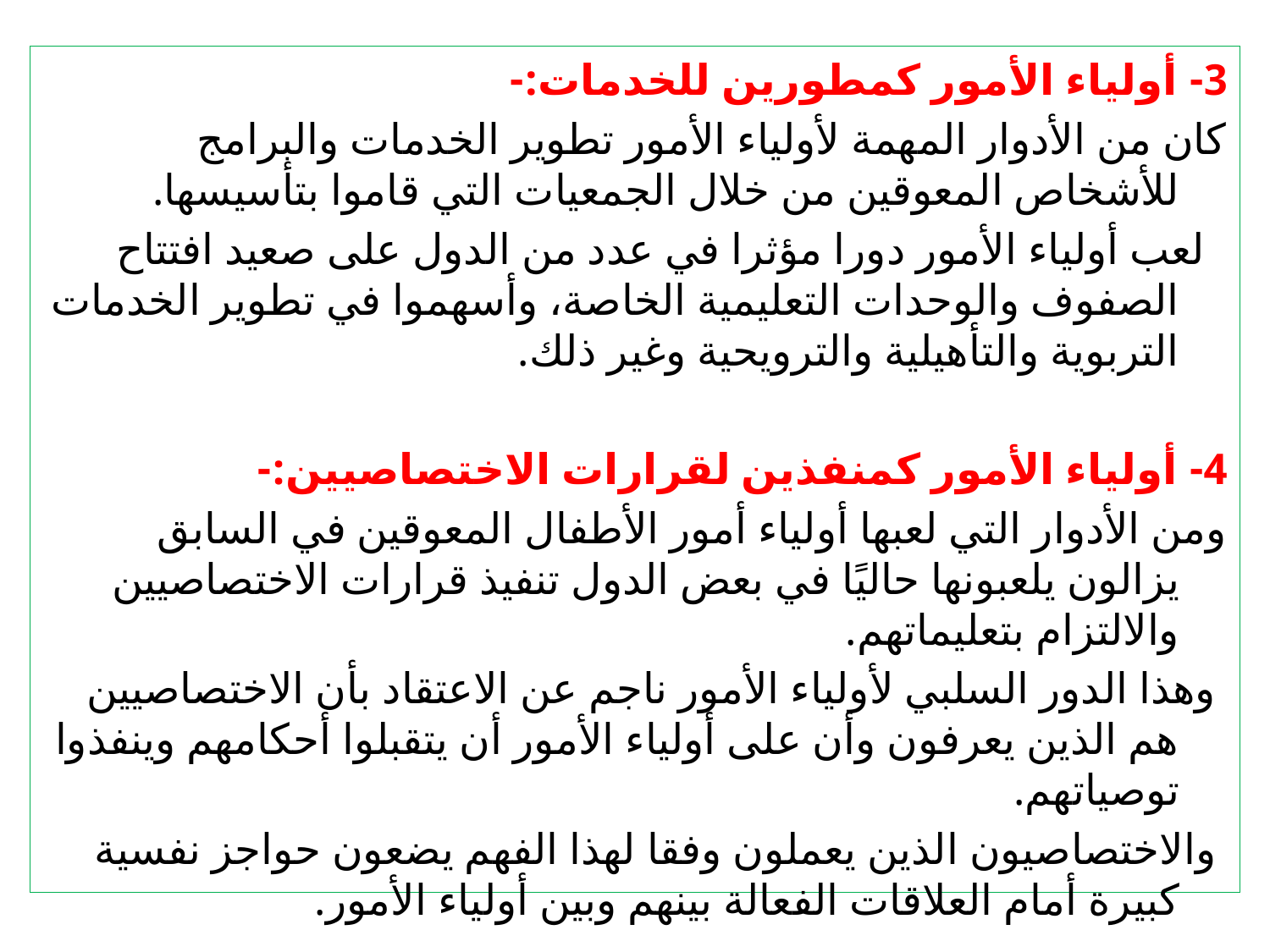

3- أولياء الأمور كمطورين للخدمات:-
كان من الأدوار المهمة لأولياء الأمور تطوير الخدمات والبرامج للأشخاص المعوقين من خلال الجمعيات التي قاموا بتأسيسها.
  لعب أولياء الأمور دورا مؤثرا في عدد من الدول على صعيد افتتاح الصفوف والوحدات التعليمية الخاصة، وأسهموا في تطوير الخدمات التربوية والتأهيلية والترويحية وغير ذلك.

4- أولياء الأمور كمنفذين لقرارات الاختصاصيين:-
ومن الأدوار التي لعبها أولياء أمور الأطفال المعوقين في السابق يزالون يلعبونها حاليًا في بعض الدول تنفيذ قرارات الاختصاصيين والالتزام بتعليماتهم.
 وهذا الدور السلبي لأولياء الأمور ناجم عن الاعتقاد بأن الاختصاصيين هم الذين يعرفون وأن على أولياء الأمور أن يتقبلوا أحكامهم وينفذوا توصياتهم.
 والاختصاصيون الذين يعملون وفقا لهذا الفهم يضعون حواجز نفسية كبيرة أمام العلاقات الفعالة بينهم وبين أولياء الأمور.